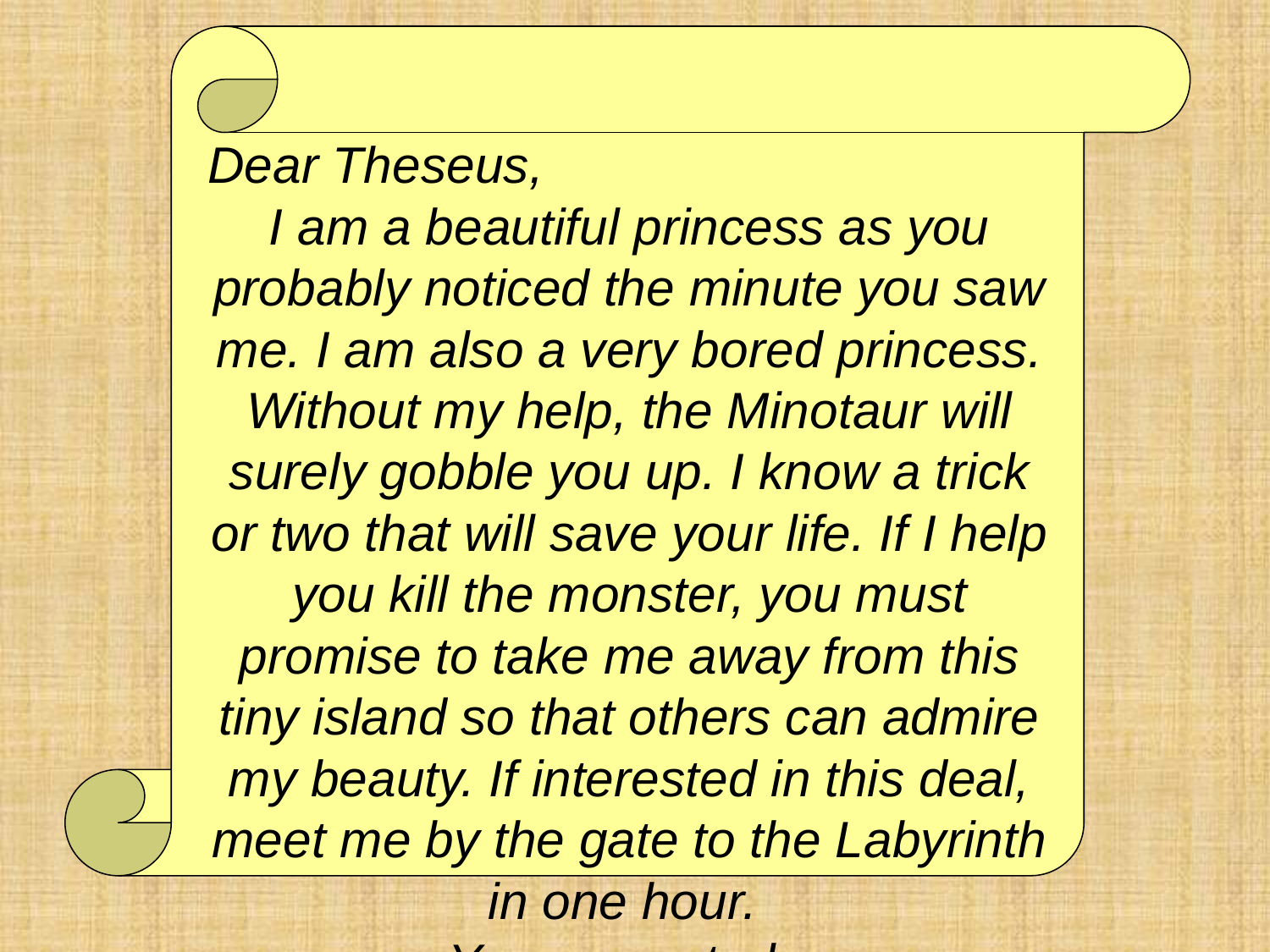

Dear Theseus,
I am a beautiful princess as you probably noticed the minute you saw me. I am also a very bored princess. Without my help, the Minotaur will surely gobble you up. I know a trick or two that will save your life. If I help you kill the monster, you must promise to take me away from this tiny island so that others can admire my beauty. If interested in this deal, meet me by the gate to the Labyrinth in one hour.
Yours very truly,
Princess Ariadne